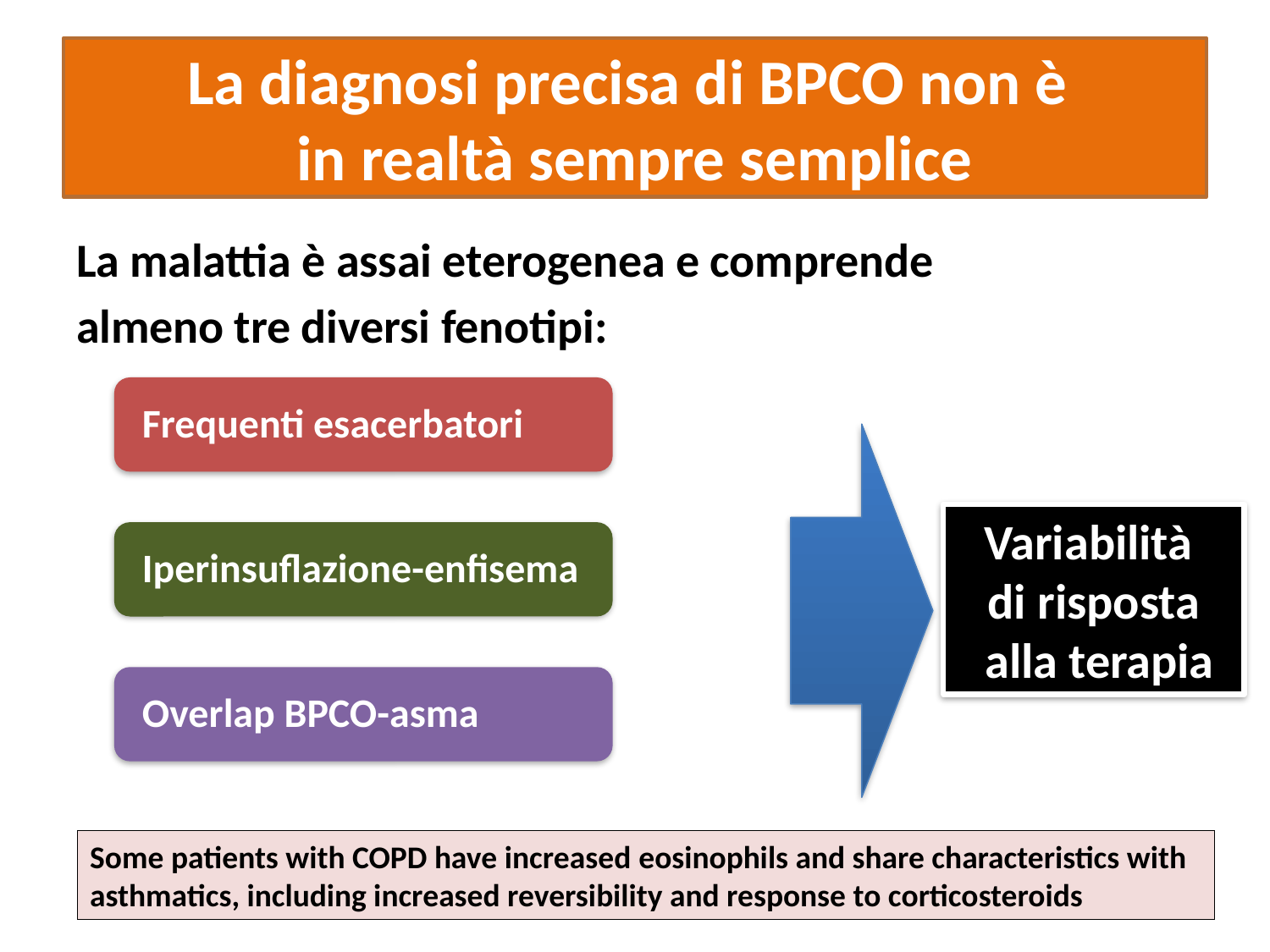

# La diagnosi precisa di BPCO non è in realtà sempre semplice
La malattia è assai eterogenea e comprende
almeno tre diversi fenotipi:
Frequenti esacerbatori
Iperinsuflazione-enfisema
Overlap BPCO-asma

Variabilità
di risposta
 alla terapia
Some patients with COPD have increased eosinophils and share characteristics with asthmatics, including increased reversibility and response to corticosteroids